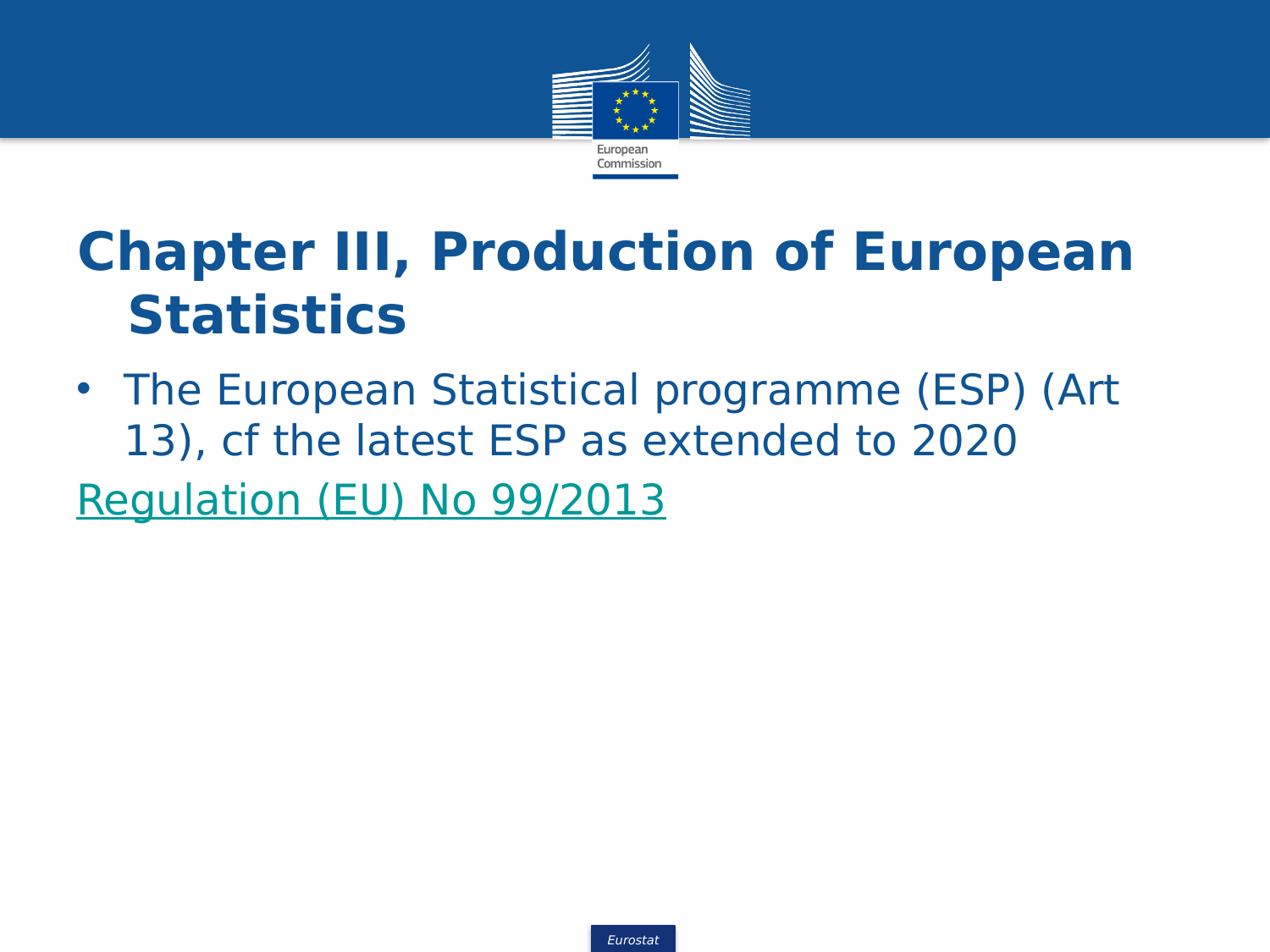

# Chapter III, Production of European Statistics
The European Statistical programme (ESP) (Art 13), cf the latest ESP as extended to 2020
Regulation (EU) No 99/2013